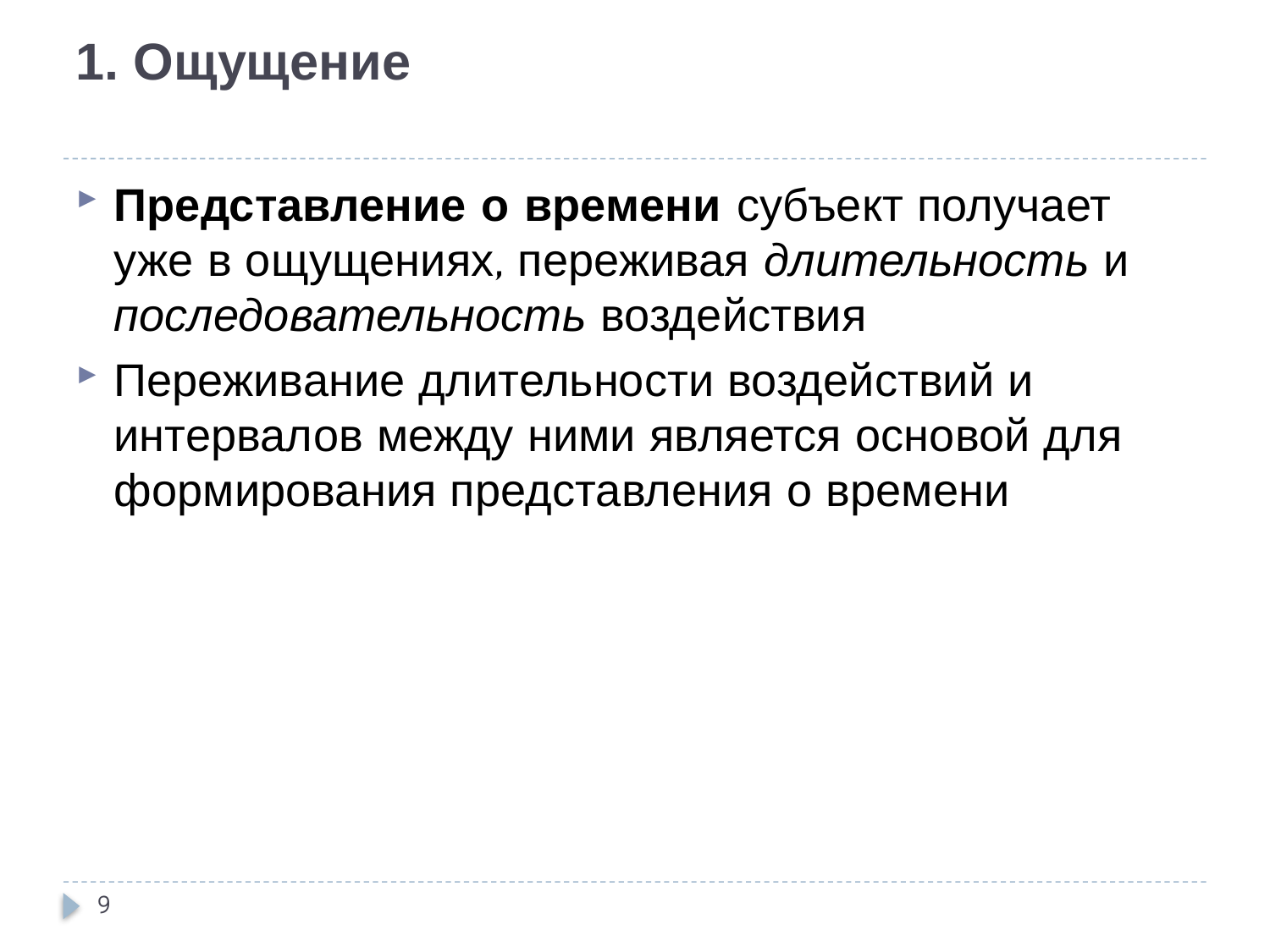

# 1. Ощущение
Представление о времени субъект получает уже в ощущениях, переживая длительность и последовательность воздействия
Переживание длительности воздействий и интервалов между ними является основой для формирования представления о времени

9